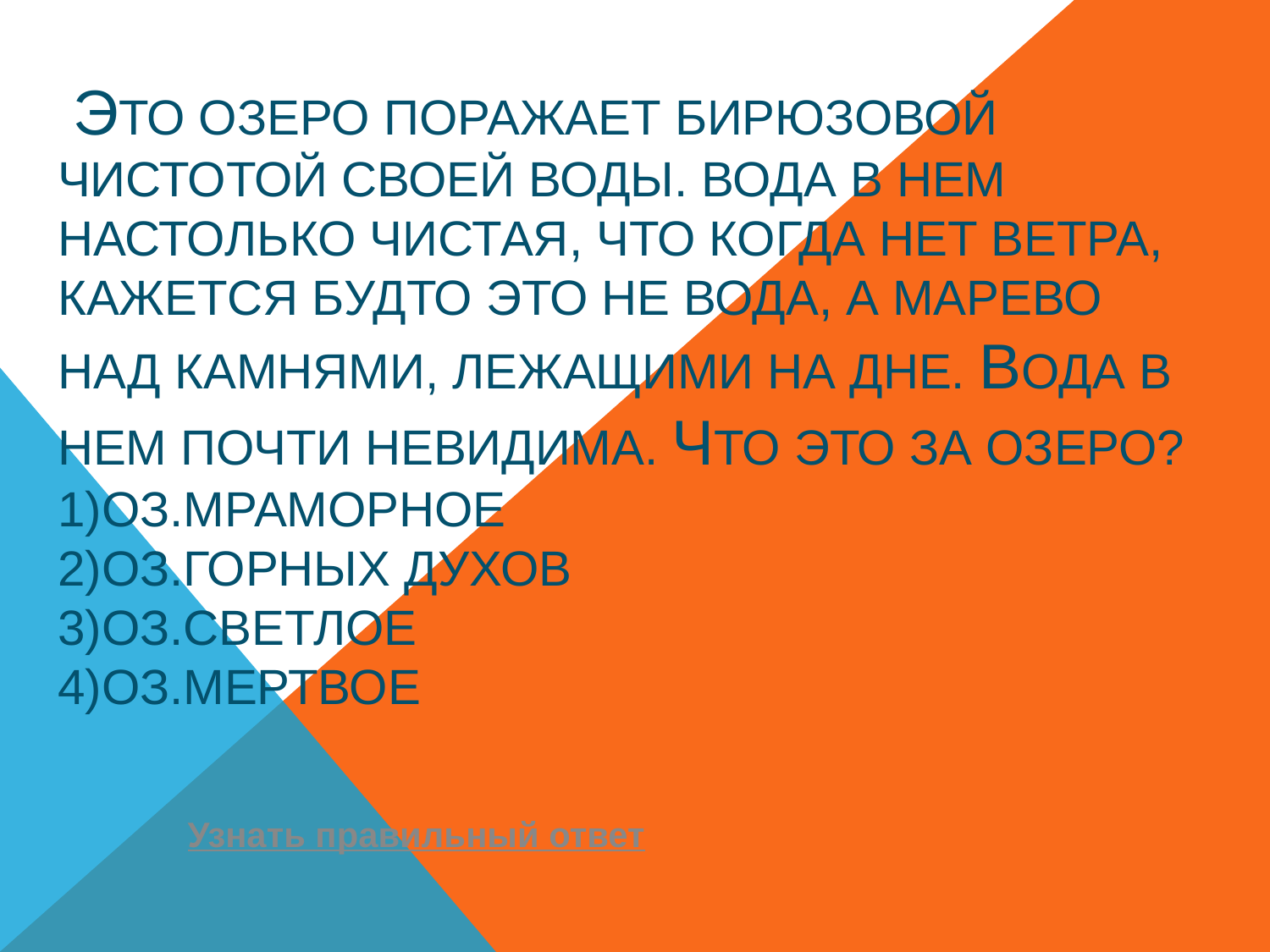

# это озеро поражает бирюзовой чистотой своей воды. Вода в нем настолько чистая, что когда нет ветра, кажется будто это не вода, а марево над камнями, лежащими на дне. Вода в нем почти невидима. Что это за озеро? 1)оз.мраморное 2)оз.горных духов 3)оз.светлое 4)оз.мертвое
Узнать правильный ответ